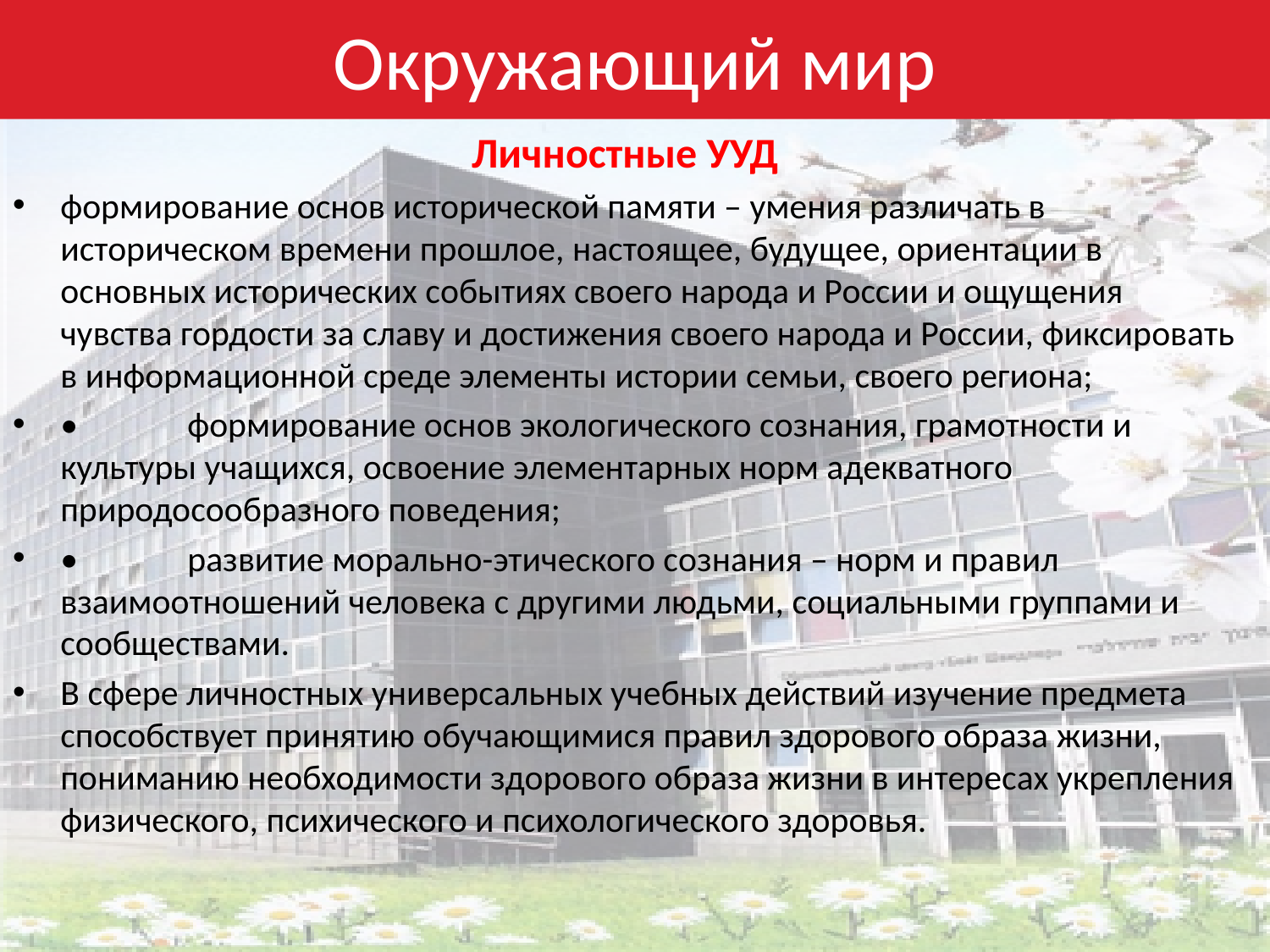

Окружающий мир
Личностные УУД
формирование основ исторической памяти – умения различать в историческом времени прошлое, настоящее, будущее, ориентации в основных исторических событиях своего народа и России и ощущения чувства гордости за славу и достижения своего народа и России, фиксировать в информационной среде элементы истории семьи, своего региона;
•	формирование основ экологического сознания, грамотности и культуры учащихся, освоение элементарных норм адекватного природосообразного поведения;
•	развитие морально-этического сознания – норм и правил взаимоотношений человека с другими людьми, социальными группами и сообществами.
В сфере личностных универсальных учебных действий изучение предмета способствует принятию обучающимися правил здорового образа жизни, пониманию необходимости здорового образа жизни в интересах укрепления физического, психического и психологического здоровья.